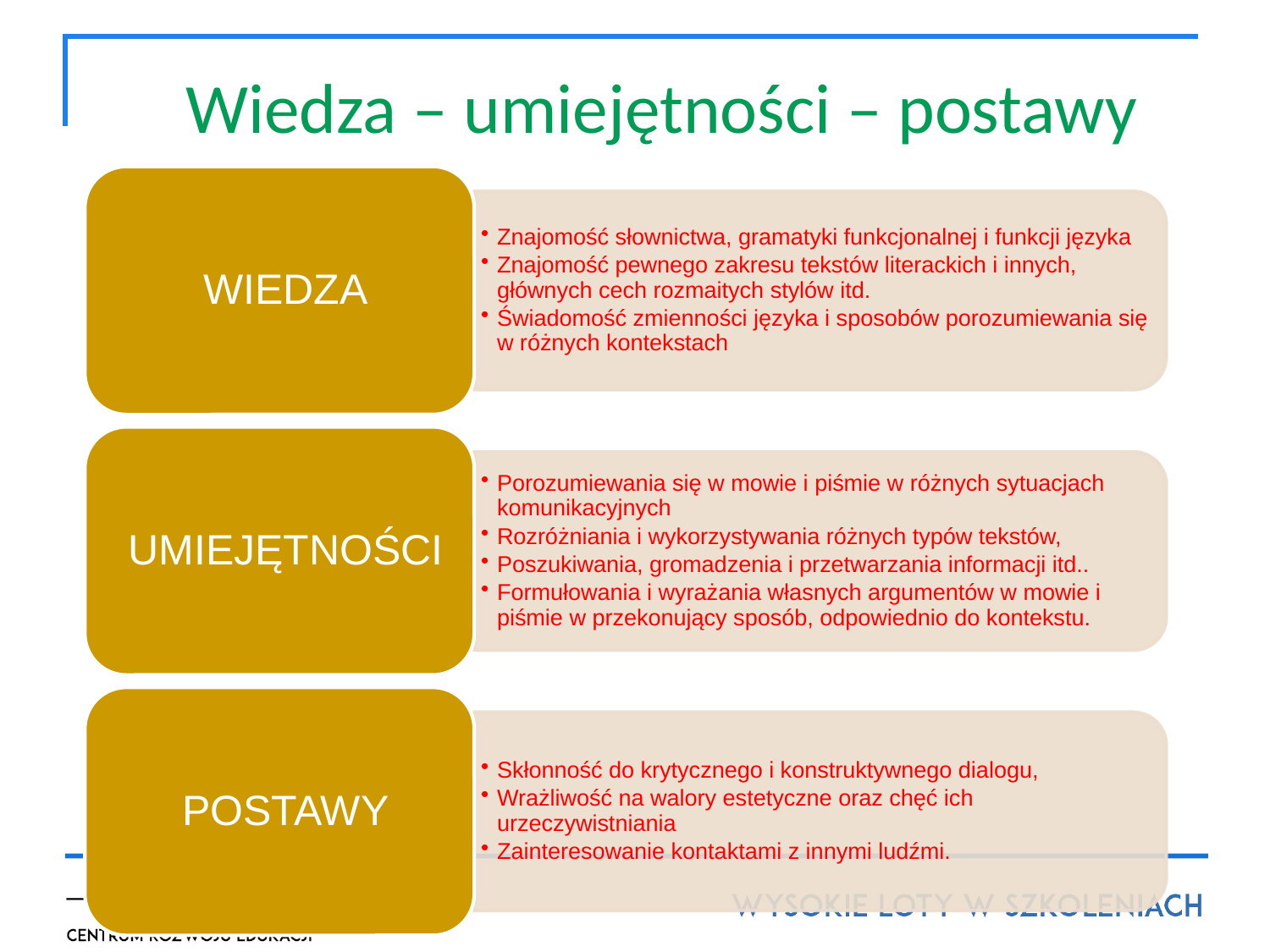

# Wiedza – umiejętności – postawy
Znajomość słownictwa, gramatyki funkcjonalnej i funkcji języka
Znajomość pewnego zakresu tekstów literackich i innych, głównych cech rozmaitych stylów itd.
Świadomość zmienności języka i sposobów porozumiewania się w różnych kontekstach
WIEDZA
Porozumiewania się w mowie i piśmie w różnych sytuacjach komunikacyjnych
Rozróżniania i wykorzystywania różnych typów tekstów,
Poszukiwania, gromadzenia i przetwarzania informacji itd..
Formułowania i wyrażania własnych argumentów w mowie i piśmie w przekonujący sposób, odpowiednio do kontekstu.
UMIEJĘTNOŚCI
Skłonność do krytycznego i konstruktywnego dialogu,
Wrażliwość na walory estetyczne oraz chęć ich urzeczywistniania
Zainteresowanie kontaktami z innymi ludźmi.
POSTAWY